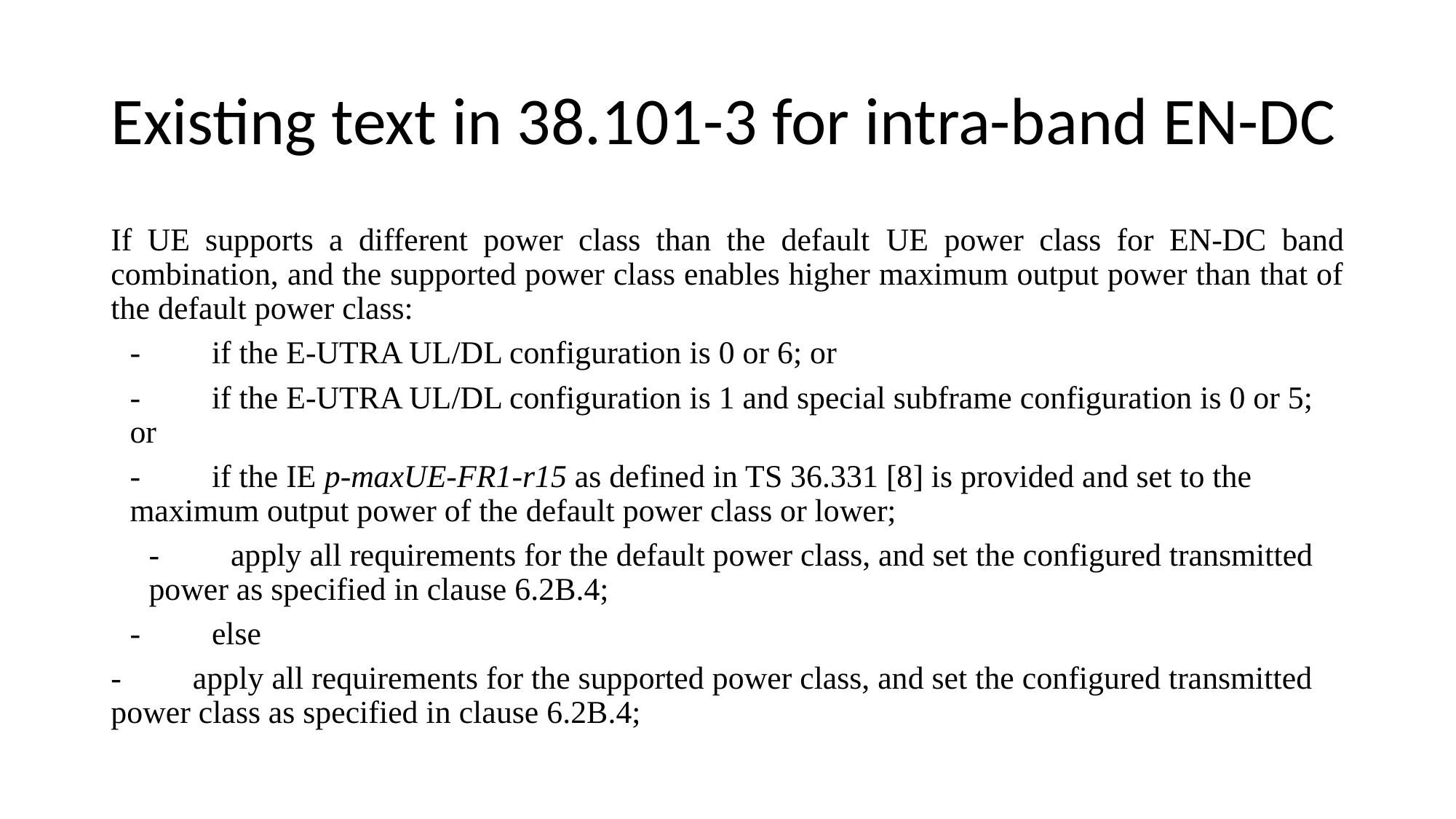

# Existing text in 38.101-3 for intra-band EN-DC
If UE supports a different power class than the default UE power class for EN-DC band combination, and the supported power class enables higher maximum output power than that of the default power class:
-	if the E-UTRA UL/DL configuration is 0 or 6; or
-	if the E-UTRA UL/DL configuration is 1 and special subframe configuration is 0 or 5; or
-	if the IE p-maxUE-FR1-r15 as defined in TS 36.331 [8] is provided and set to the maximum output power of the default power class or lower;
-	apply all requirements for the default power class, and set the configured transmitted power as specified in clause 6.2B.4;
-	else
-	apply all requirements for the supported power class, and set the configured transmitted power class as specified in clause 6.2B.4;